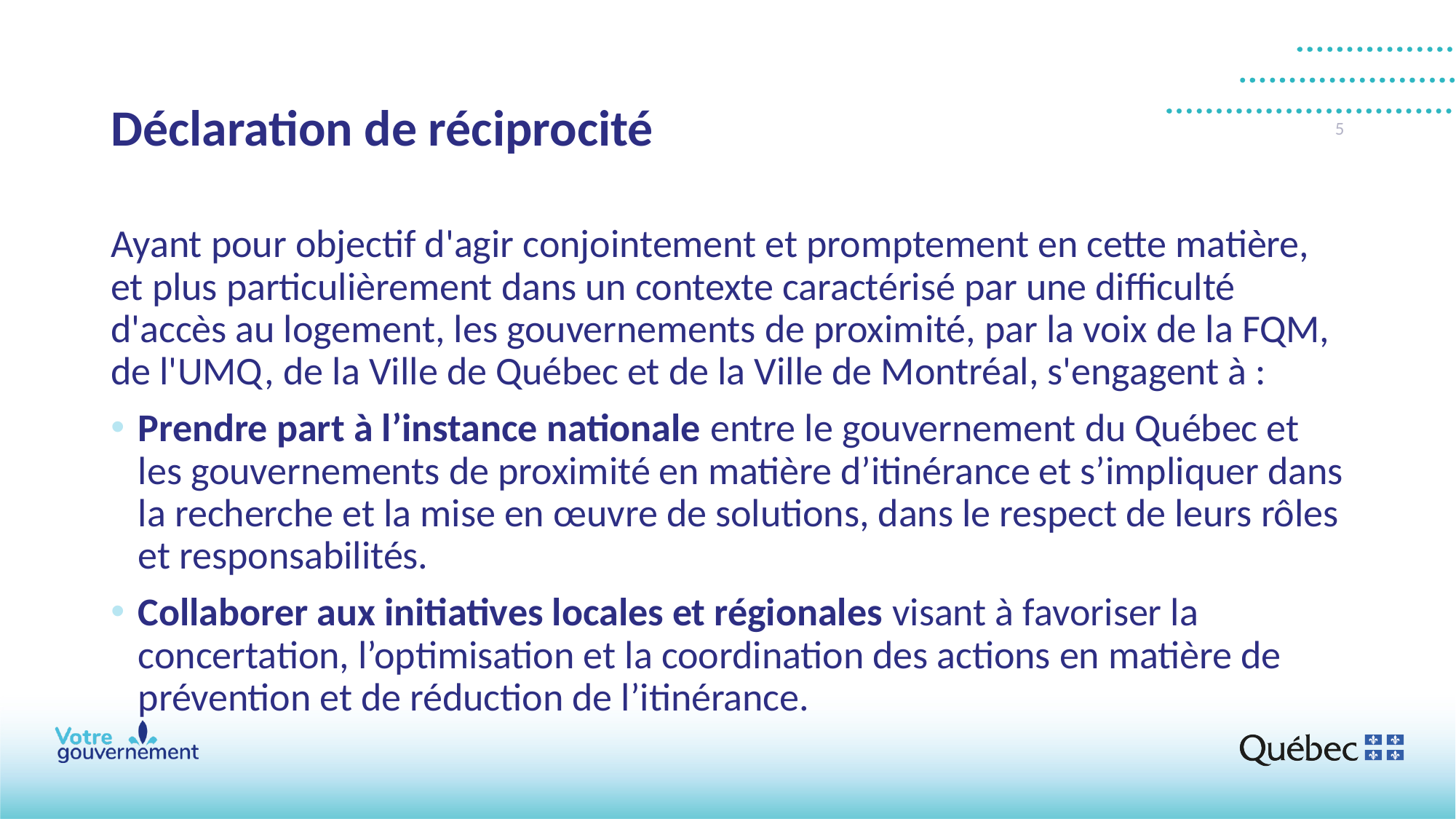

# Déclaration de réciprocité
5
Ayant pour objectif d'agir conjointement et promptement en cette matière, et plus particulièrement dans un contexte caractérisé par une difficulté d'accès au logement, les gouvernements de proximité, par la voix de la FQM, de l'UMQ, de la Ville de Québec et de la Ville de Montréal, s'engagent à :
Prendre part à l’instance nationale entre le gouvernement du Québec et les gouvernements de proximité en matière d’itinérance et s’impliquer dans la recherche et la mise en œuvre de solutions, dans le respect de leurs rôles et responsabilités.
Collaborer aux initiatives locales et régionales visant à favoriser la concertation, l’optimisation et la coordination des actions en matière de prévention et de réduction de l’itinérance.